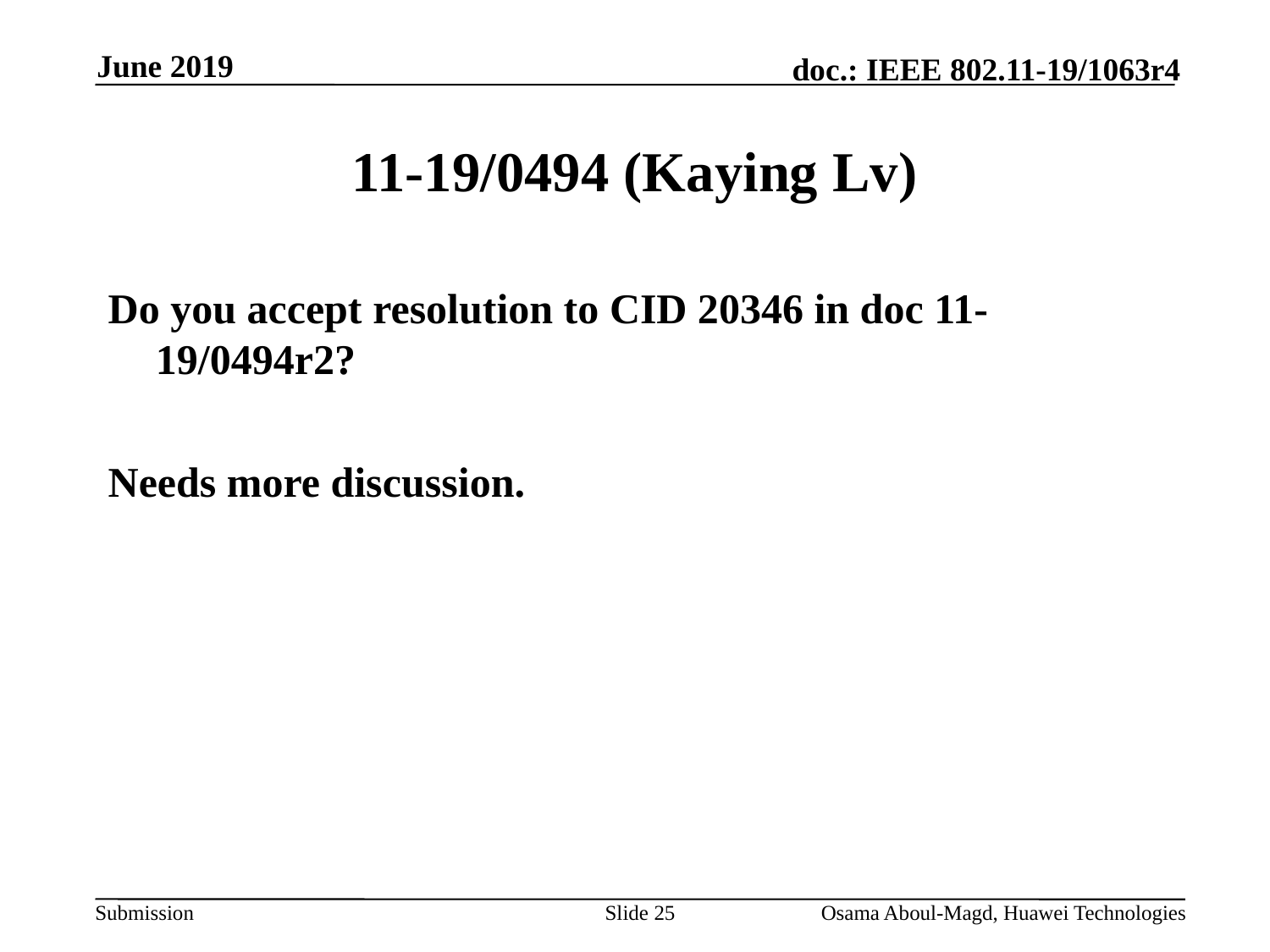

June 2019
# 11-19/0494 (Kaying Lv)
Do you accept resolution to CID 20346 in doc 11-19/0494r2?

Needs more discussion.
Slide 25
Osama Aboul-Magd, Huawei Technologies